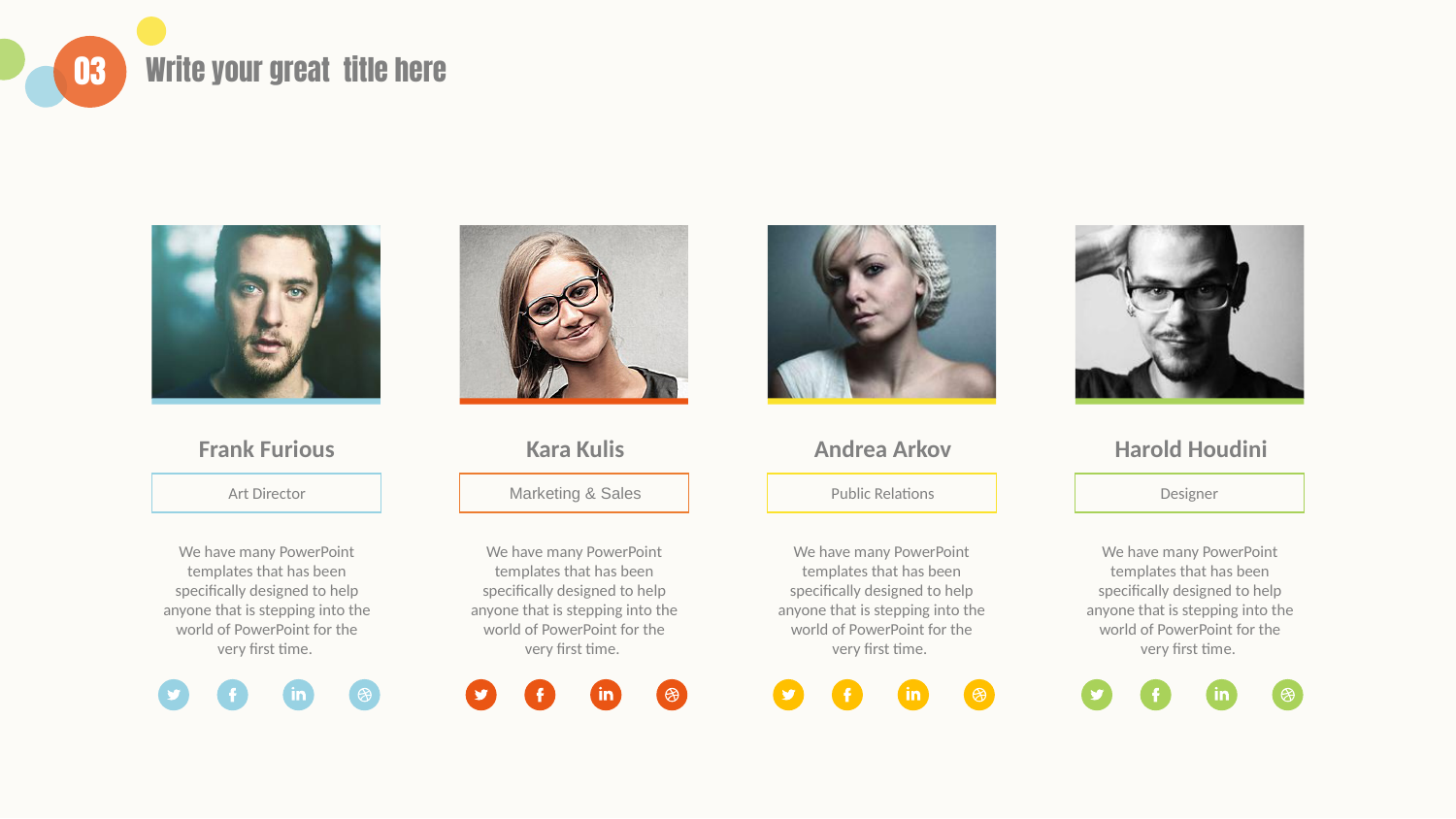

03
Write your great  title here

Frank Furious
Kara Kulis
Andrea Arkov
Harold Houdini

Art Director
Marketing & Sales
Public Relations
Designer
We have many PowerPoint templates that has been specifically designed to help anyone that is stepping into the world of PowerPoint for the very first time.
We have many PowerPoint templates that has been specifically designed to help anyone that is stepping into the world of PowerPoint for the very first time.
We have many PowerPoint templates that has been specifically designed to help anyone that is stepping into the world of PowerPoint for the very first time.
We have many PowerPoint templates that has been specifically designed to help anyone that is stepping into the world of PowerPoint for the very first time.